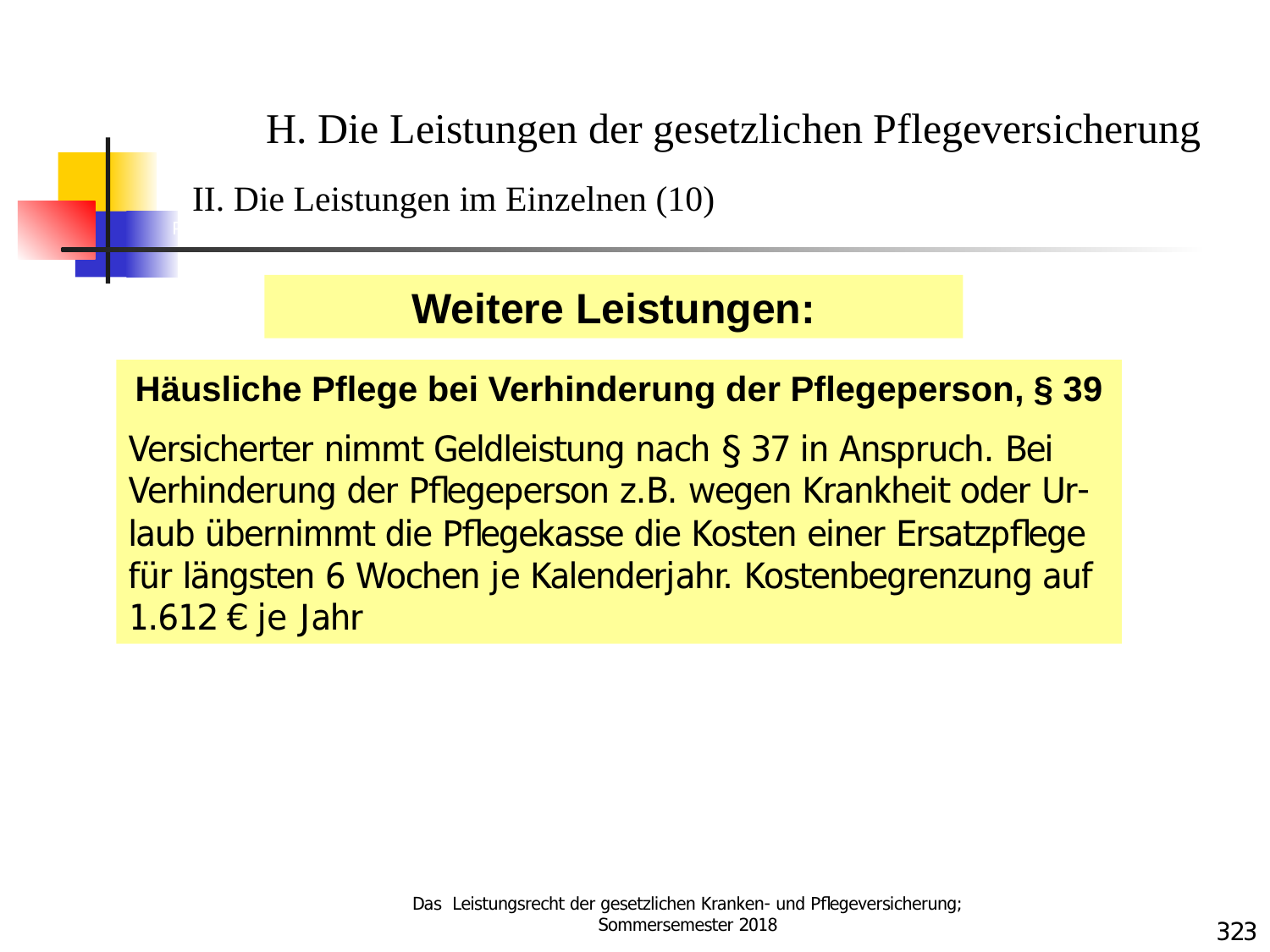

PV 17
H. Die Leistungen der gesetzlichen Pflegeversicherung
II. Die Leistungen im Einzelnen (10)
Weitere Leistungen:
Häusliche Pflege bei Verhinderung der Pflegeperson, § 39
Versicherter nimmt Geldleistung nach § 37 in Anspruch. Bei Verhinderung der Pflegeperson z.B. wegen Krankheit oder Ur-laub übernimmt die Pflegekasse die Kosten einer Ersatzpflege für längsten 6 Wochen je Kalenderjahr. Kostenbegrenzung auf 1.612 € je Jahr
Das  Leistungsrecht der gesetzlichen Kranken- und Pflegeversicherung; Sommersemester 2018
323